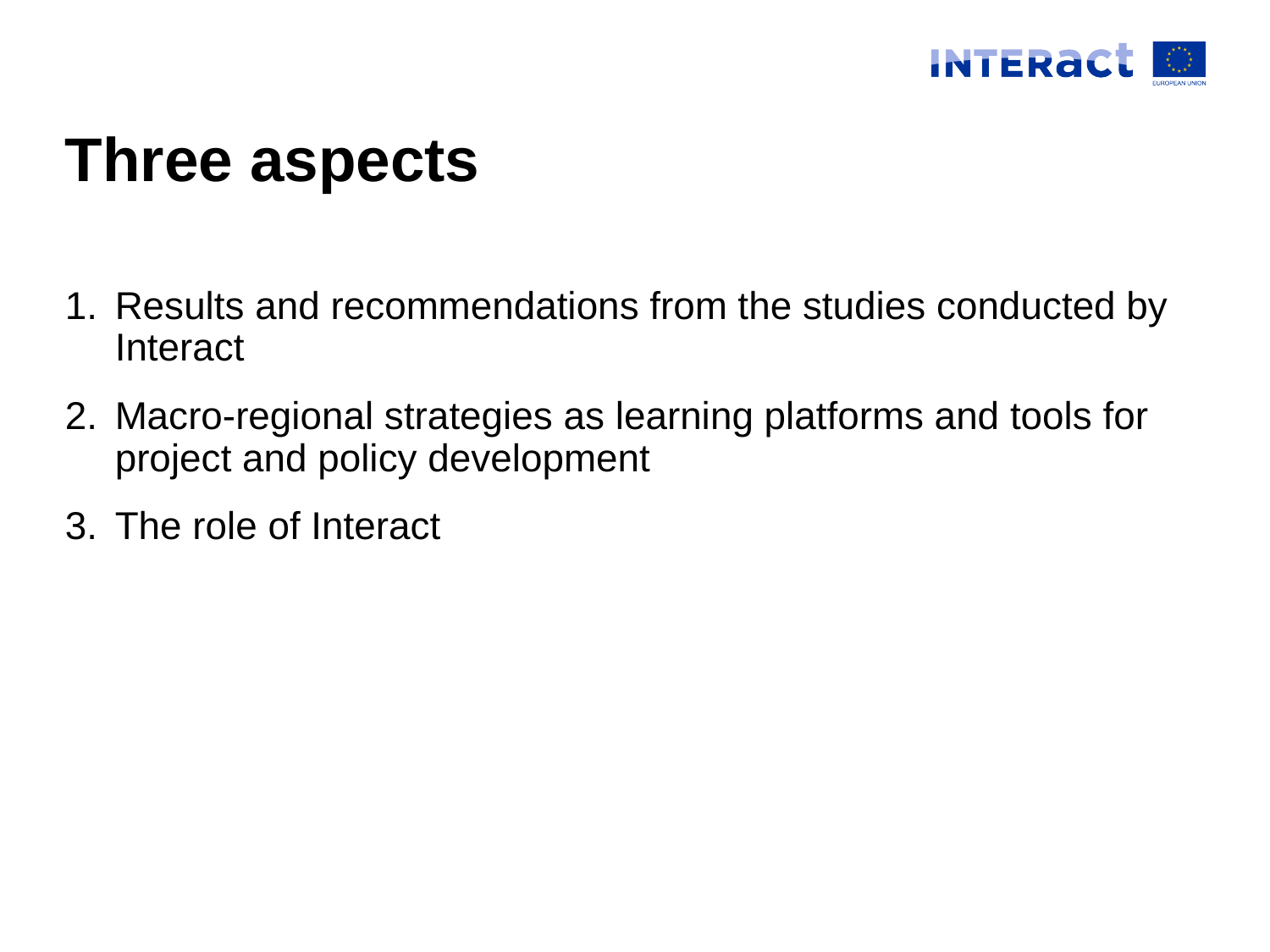

# Three aspects
Results and recommendations from the studies conducted by Interact
Macro-regional strategies as learning platforms and tools for project and policy development
The role of Interact